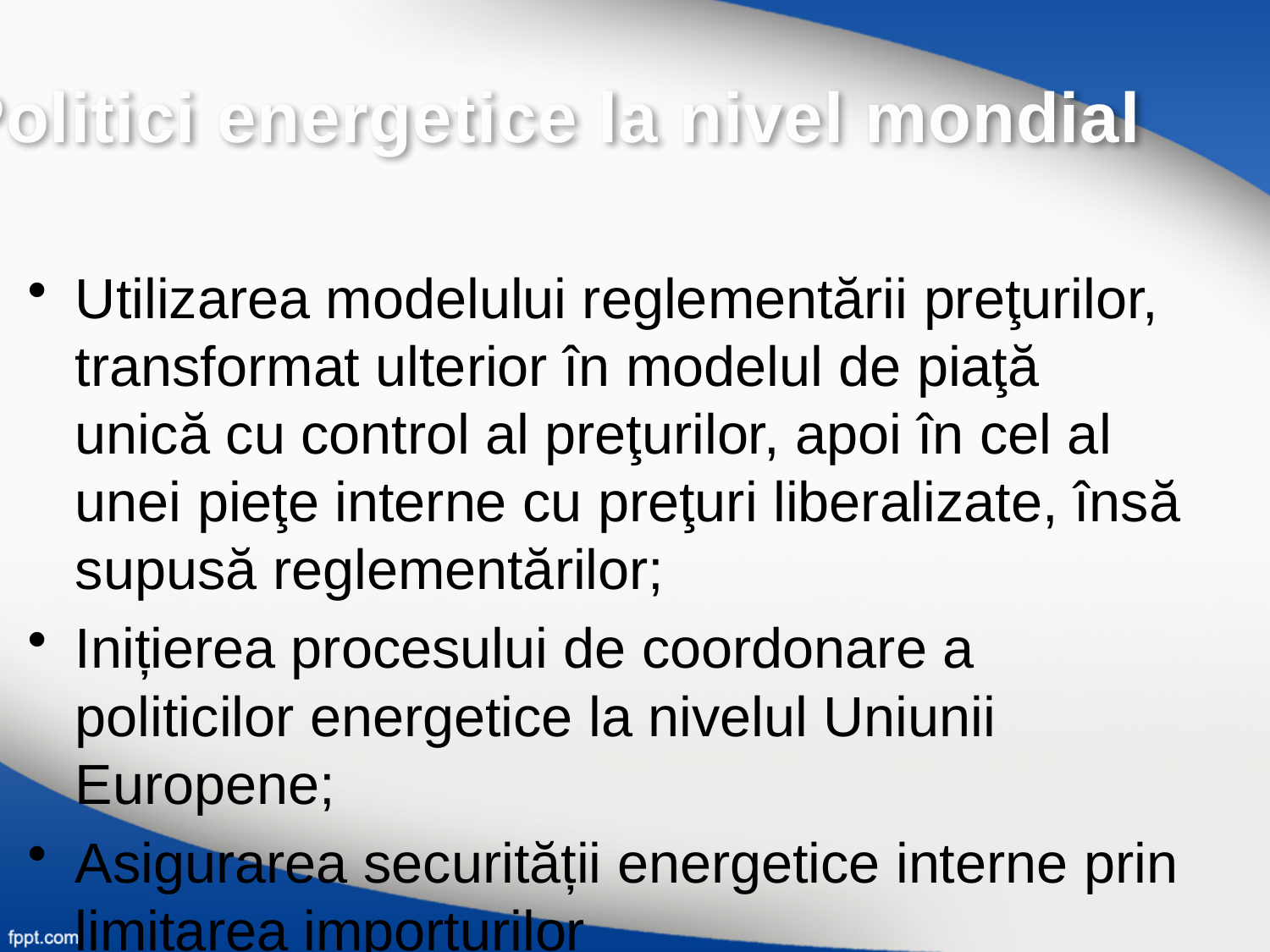

Politici energetice la nivel mondial
Utilizarea modelului reglementării preţurilor, transformat ulterior în modelul de piaţă unică cu control al preţurilor, apoi în cel al unei pieţe interne cu preţuri liberalizate, însă supusă reglementărilor;
Inițierea procesului de coordonare a politicilor energetice la nivelul Uniunii Europene;
Asigurarea securității energetice interne prin limitarea importurilor